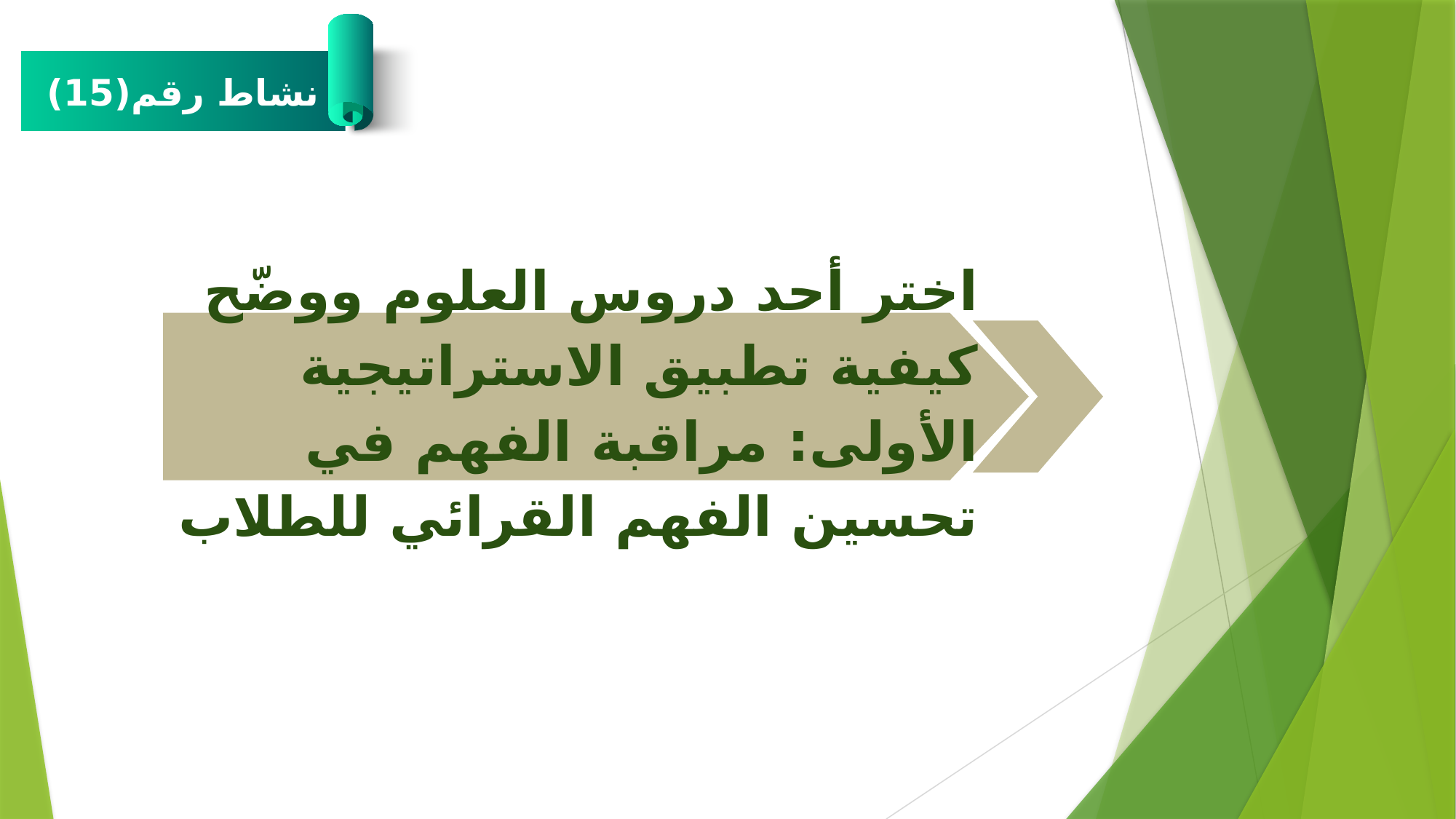

نشاط رقم(15)

اختر أحد دروس العلوم ووضّح كيفية تطبيق الاستراتيجية الأولى: مراقبة الفهم في تحسين الفهم القرائي للطلاب